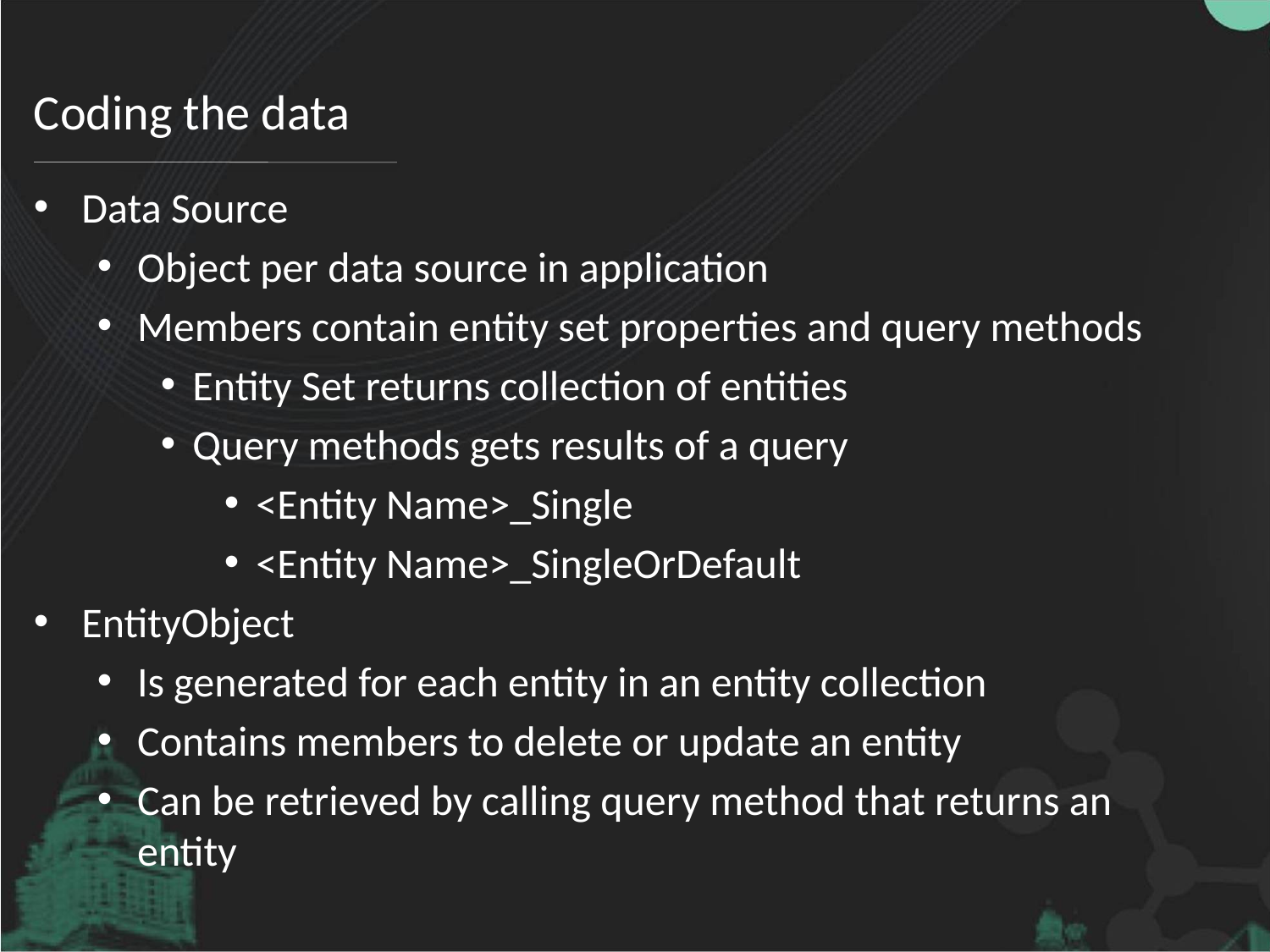

# Coding the data
Data Source
Object per data source in application
Members contain entity set properties and query methods
Entity Set returns collection of entities
Query methods gets results of a query
<Entity Name>_Single
<Entity Name>_SingleOrDefault
EntityObject
Is generated for each entity in an entity collection
Contains members to delete or update an entity
Can be retrieved by calling query method that returns an entity